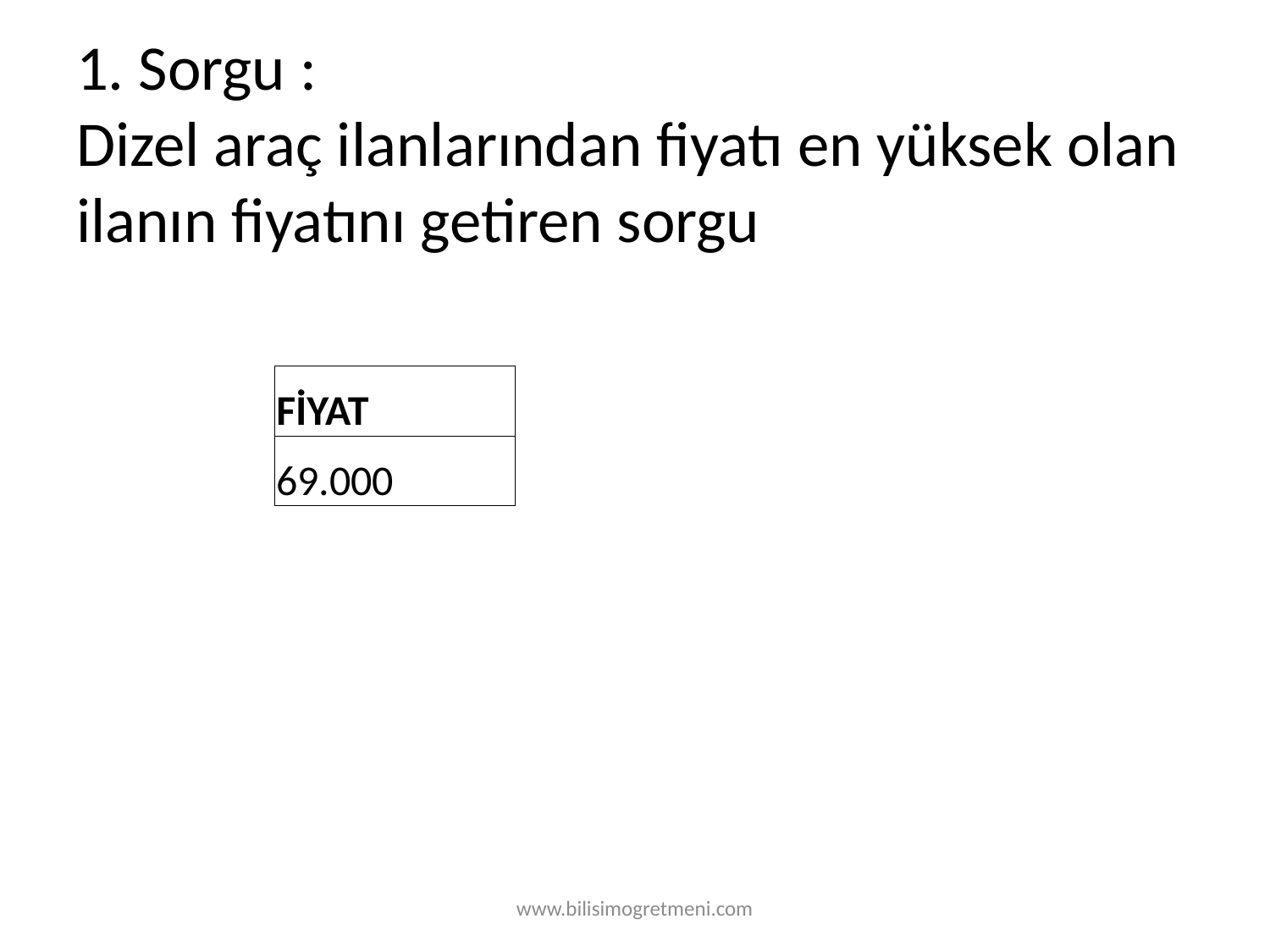

# 1. Sorgu : Dizel araç ilanlarından fiyatı en yüksek olan ilanın fiyatını getiren sorgu
| FİYAT |
| --- |
| 69.000 |
www.bilisimogretmeni.com